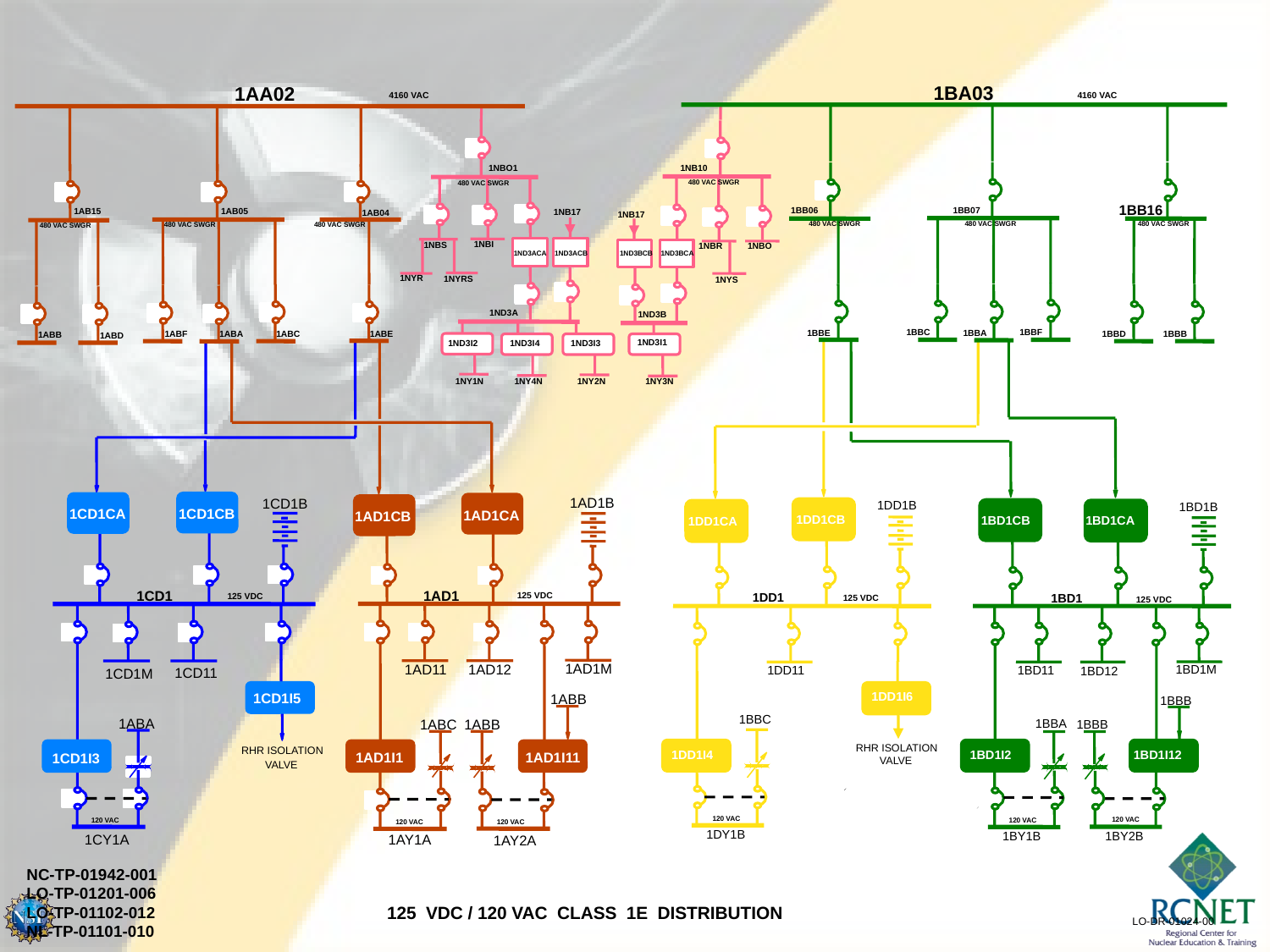

1BA03
1AA02
4160 VAC
4160 VAC

1NB10

1NBO1

480 VAC SWGR
480 VAC SWGR

1BB16

1BB06
1BB07

1AB05

1AB15

1NB17

1AB04

1NB17

480 VAC SWGR

480 VAC SWGR
480 VAC SWGR

480 VAC SWGR
480 VAC SWGR

480 VAC SWGR

1NBI

1NBS

1NBR
1NBO

1ND3ACA
1ND3ACB
1ND3BCB
1ND3BCA

1NYR

1NYRS

1NYS

1ND3A
1ND3B

1BBC
1BBF
1BBE
1BBA
1BBD
1BBB
1ABC
1ABF
1ABE
1ABA
1ABB
1ABD

1ND3I1
1ND3I2
1ND3I3
1ND3I4

1NY1N
1NY4N
1NY2N
1NY3N

1AD1B
1CD1B

1DD1B

1BD1B

1BD1CB

1BD1CA

1CD1CA
1CD1CB
1AD1CA
1AD1CB
1DD1CB

1DD1CA

1CD1
1AD1

1DD1
125 VDC
125 VDC
1BD1
125 VDC
125 VDC

1AD1M

1AD11

1AD12

1BD1M
1DD11
1BD11
1BD12
1CD11
1CD1M

1DD1I6
1CD1I5
1ABB
1BBB

1BBC

1ABA
1ABC
1BBA
1ABB
1BBB

1BD1I2

1BD1I12
RHR ISOLATION
        VALVE
RHR ISOLATION
1DD1I4
1AD1I1
1AD1I11
1CD1I3

        VALVE

120 VAC
120 VAC
120 VAC
120 VAC
120 VAC
120 VAC

1DY1B

1BY1B

1BY2B
1CY1A
1AY1A
1AY2A

NC-TP-01942-001   LO-TP-01201-006 LO-TP-01102-012    NL-TP-01101-010
125  VDC / 120 VAC  CLASS  1E  DISTRIBUTION
LO-DR-01024-00